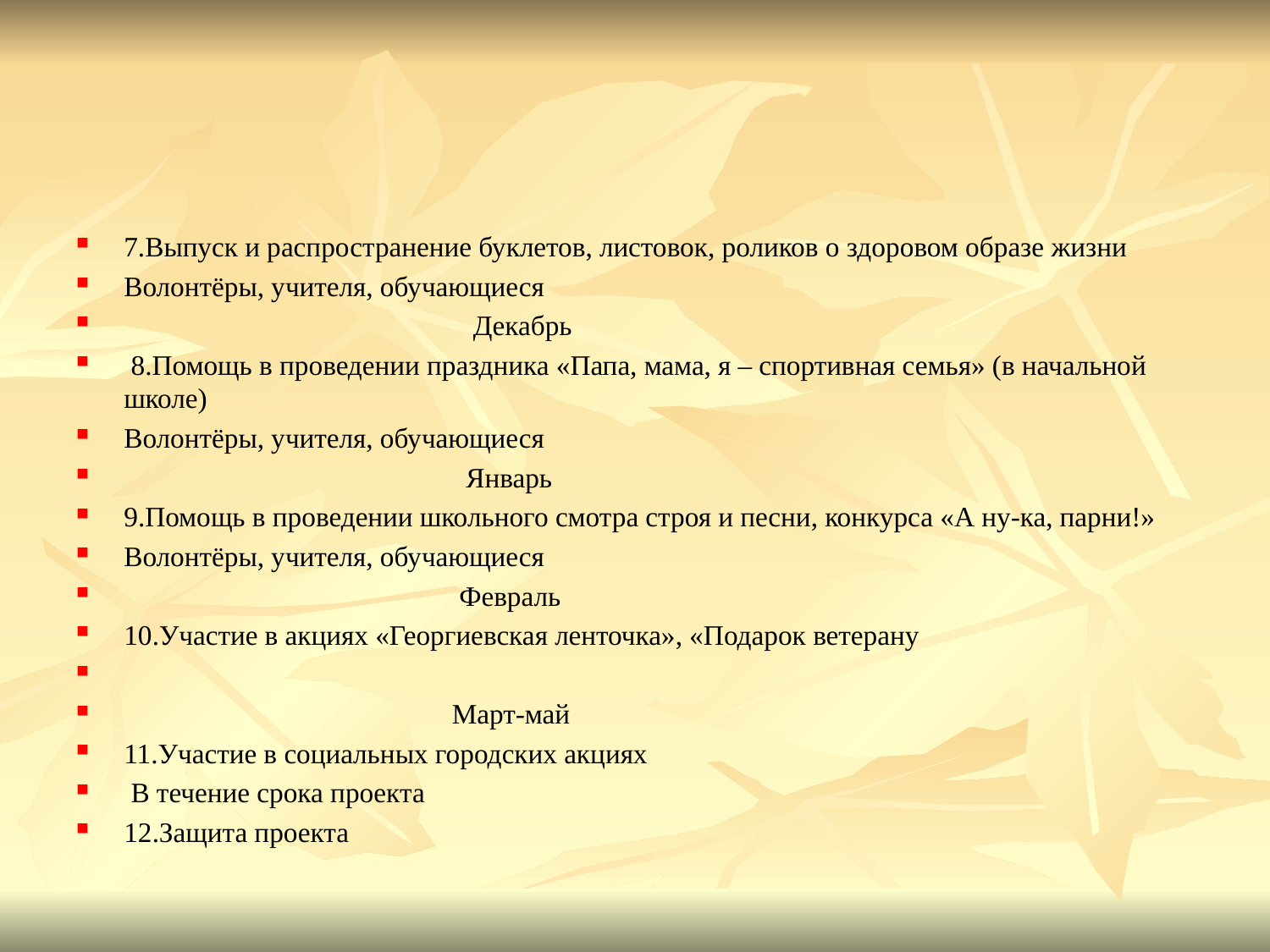

#
7.Выпуск и распространение буклетов, листовок, роликов о здоровом образе жизни
Волонтёры, учителя, обучающиеся
                                                  Декабрь
 8.Помощь в проведении праздника «Папа, мама, я – спортивная семья» (в начальной школе)
Волонтёры, учителя, обучающиеся
                                                 Январь
9.Помощь в проведении школьного смотра строя и песни, конкурса «А ну-ка, парни!»
Волонтёры, учителя, обучающиеся
                                                Февраль
10.Участие в акциях «Георгиевская ленточка», «Подарок ветерану

                                               Март-май
11.Участие в социальных городских акциях
 В течение срока проекта
12.Защита проекта